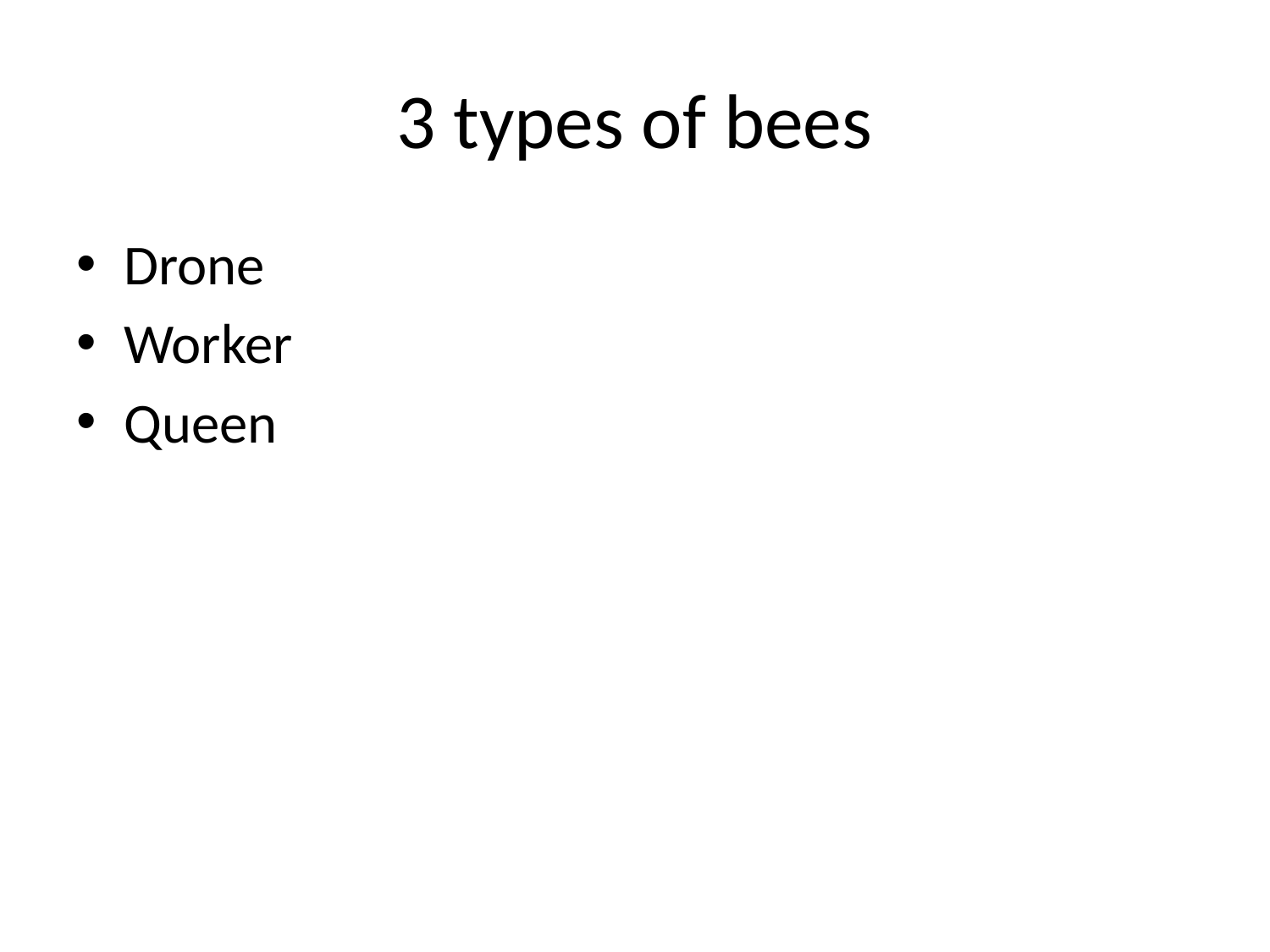

# 3 types of bees
Drone
Worker
Queen